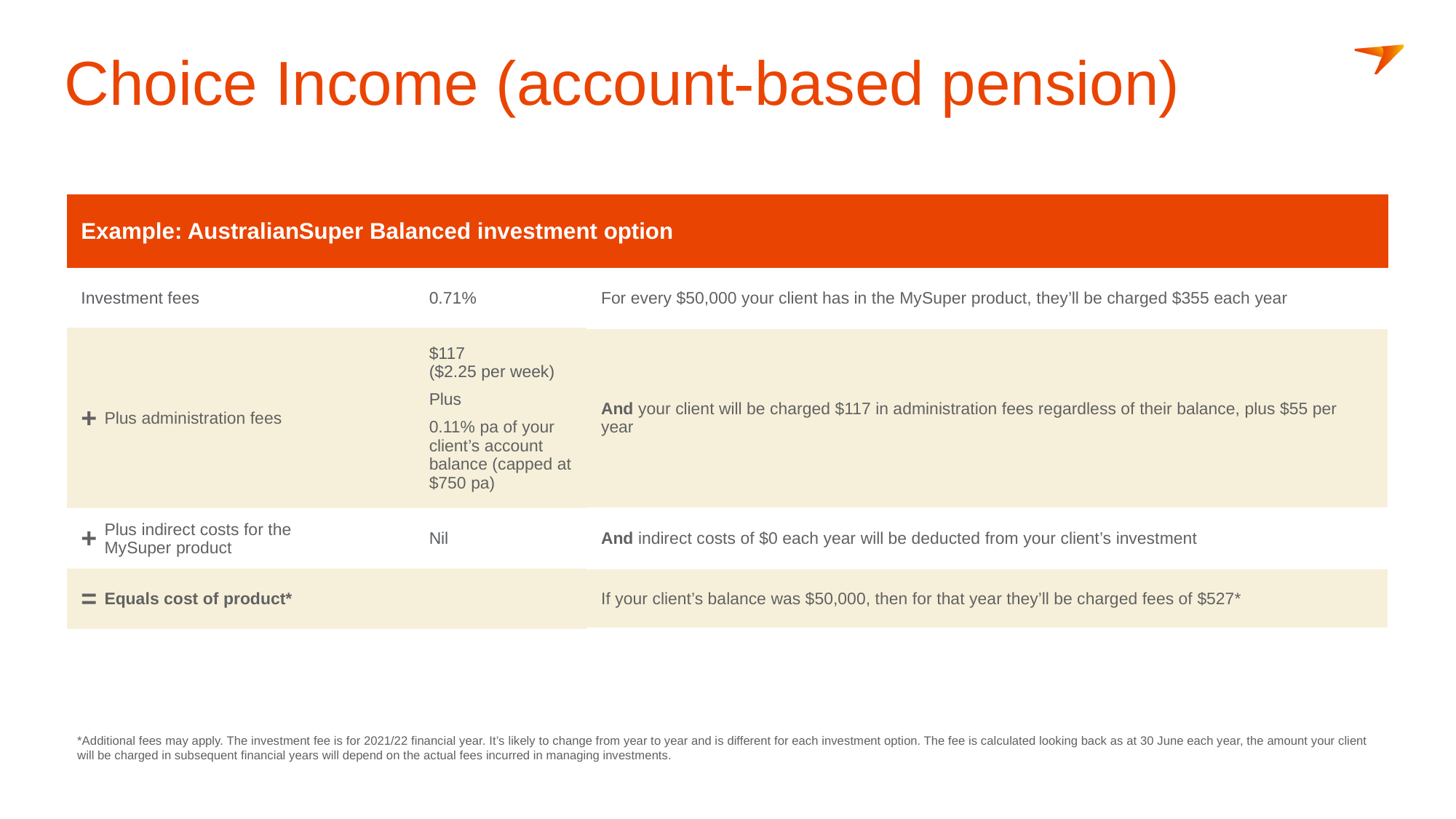

# Choice Income (account-based pension)
| Example: AustralianSuper Balanced investment option |  | Amount |  |
| --- | --- | --- | --- |
| Investment fees |  | 0.71% | For every $50,000 your client has in the MySuper product, they’ll be charged $355 each year |
| + | Plus administration fees | $117 ($2.25 per week)  Plus 0.11% pa of your client’s account balance (capped at $750 pa) | And your client will be charged $117 in administration fees regardless of their balance, plus $55 per year |
| + | Plus indirect costs for the MySuper product | Nil | And indirect costs of $0 each year will be deducted from your client’s investment |
| = | Equals cost of product\* |  | If your client’s balance was $50,000, then for that year they’ll be charged fees of $527\* |
*Additional fees may apply. The investment fee is for 2021/22 financial year. It’s likely to change from year to year and is different for each investment option. The fee is calculated looking back as at 30 June each year, the amount your client will be charged in subsequent financial years will depend on the actual fees incurred in managing investments.